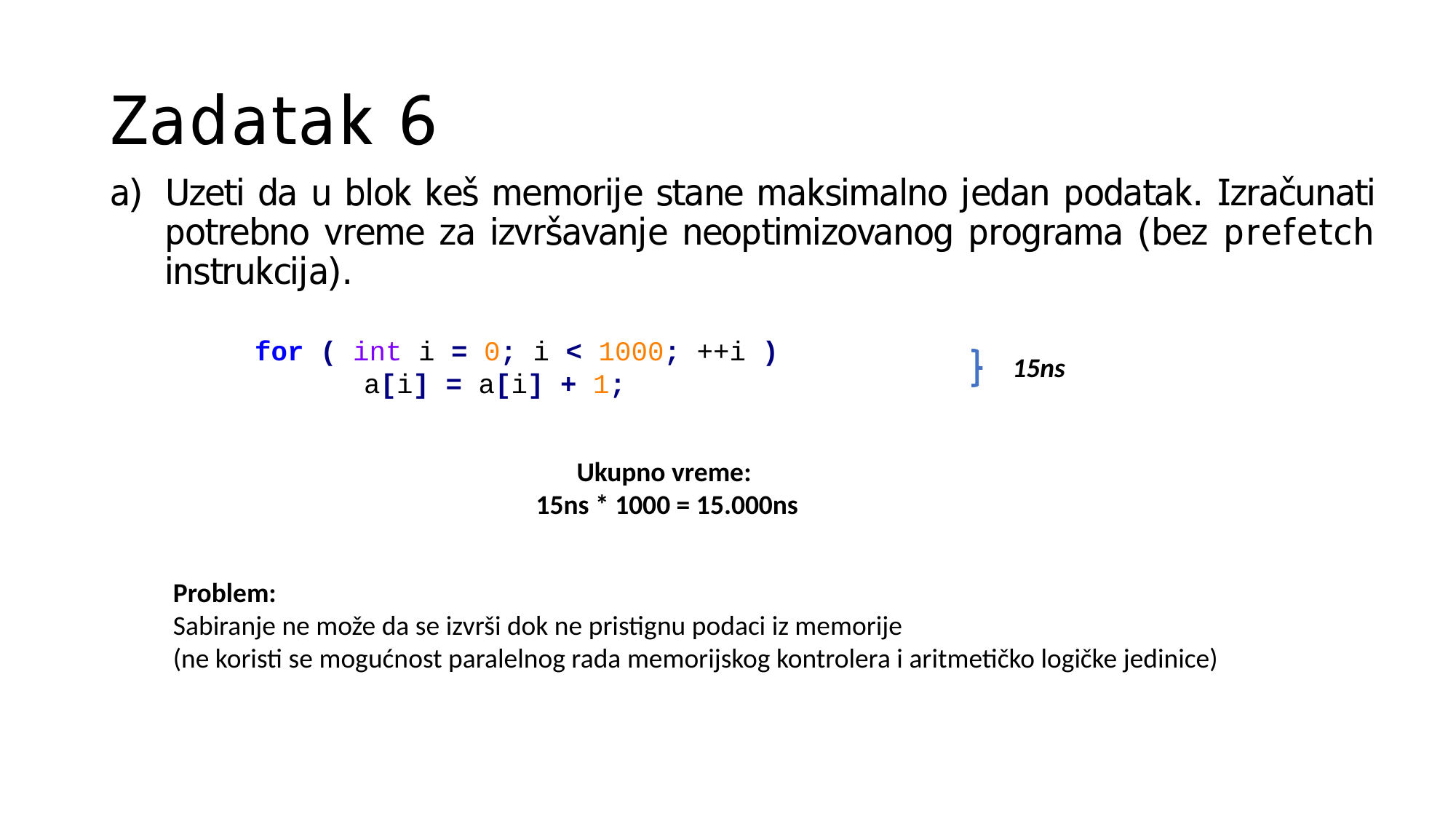

# Zadatak 6
Uzeti da u blok keš memorije stane maksimalno jedan podatak. Izračunati potrebno vreme za izvršavanje neoptimizovanog programa (bez prefetch instrukcija).
for ( int i = 0; i < 1000; ++i )
	a[i] = a[i] + 1;
15ns

Ukupno vreme:
15ns * 1000 = 15.000ns
Problem:
Sabiranje ne može da se izvrši dok ne pristignu podaci iz memorije
(ne koristi se mogućnost paralelnog rada memorijskog kontrolera i aritmetičko logičke jedinice)